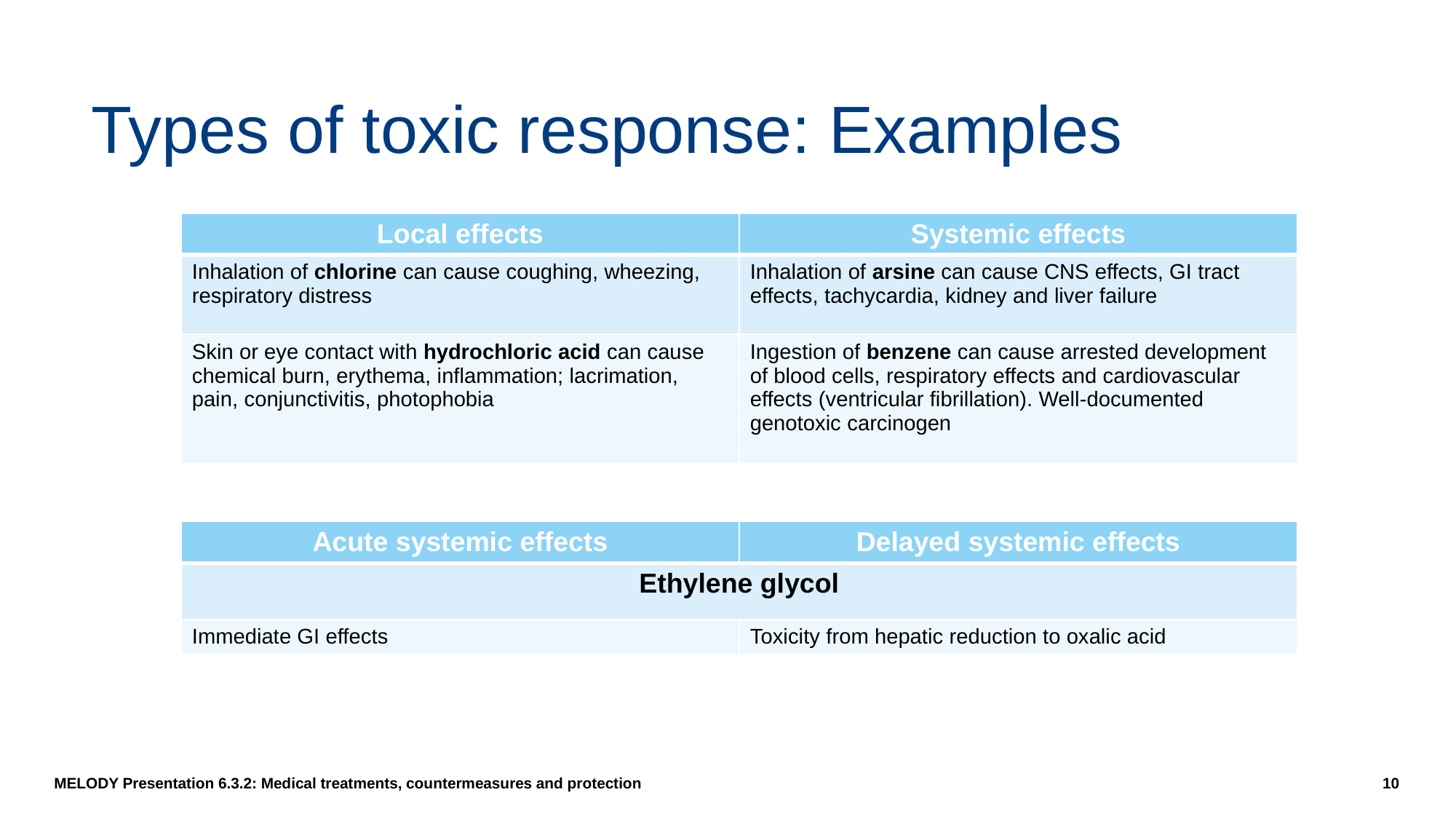

# Types of toxic response: Examples
| Local effects | Systemic effects |
| --- | --- |
| Inhalation of chlorine can cause coughing, wheezing, respiratory distress | Inhalation of arsine can cause CNS effects, GI tract effects, tachycardia, kidney and liver failure |
| Skin or eye contact with hydrochloric acid can cause chemical burn, erythema, inflammation; lacrimation, pain, conjunctivitis, photophobia | Ingestion of benzene can cause arrested development of blood cells, respiratory effects and cardiovascular effects (ventricular fibrillation). Well-documented genotoxic carcinogen |
| Acute systemic effects | Delayed systemic effects |
| --- | --- |
| Ethylene glycol |  |
| Immediate GI effects | Toxicity from hepatic reduction to oxalic acid |
MELODY Presentation 6.3.2: Medical treatments, countermeasures and protection
10